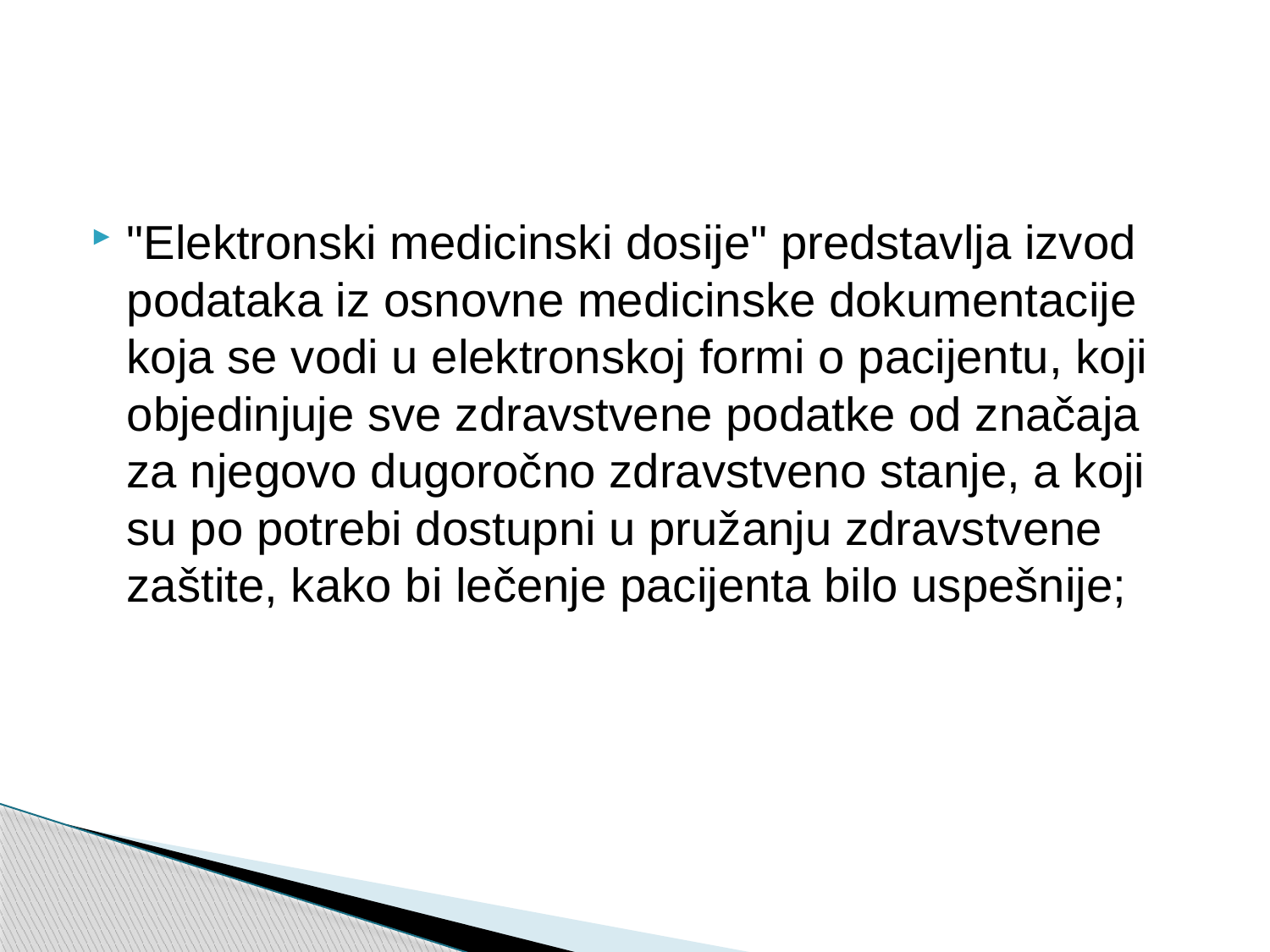

#
"Elektronski medicinski dosije" predstavlja izvod podataka iz osnovne medicinske dokumentacije koja se vodi u elektronskoj formi o pacijentu, koji objedinjuje sve zdravstvene podatke od značaja za njegovo dugoročno zdravstveno stanje, a koji su po potrebi dostupni u pružanju zdravstvene zaštite, kako bi lečenje pacijenta bilo uspešnije;